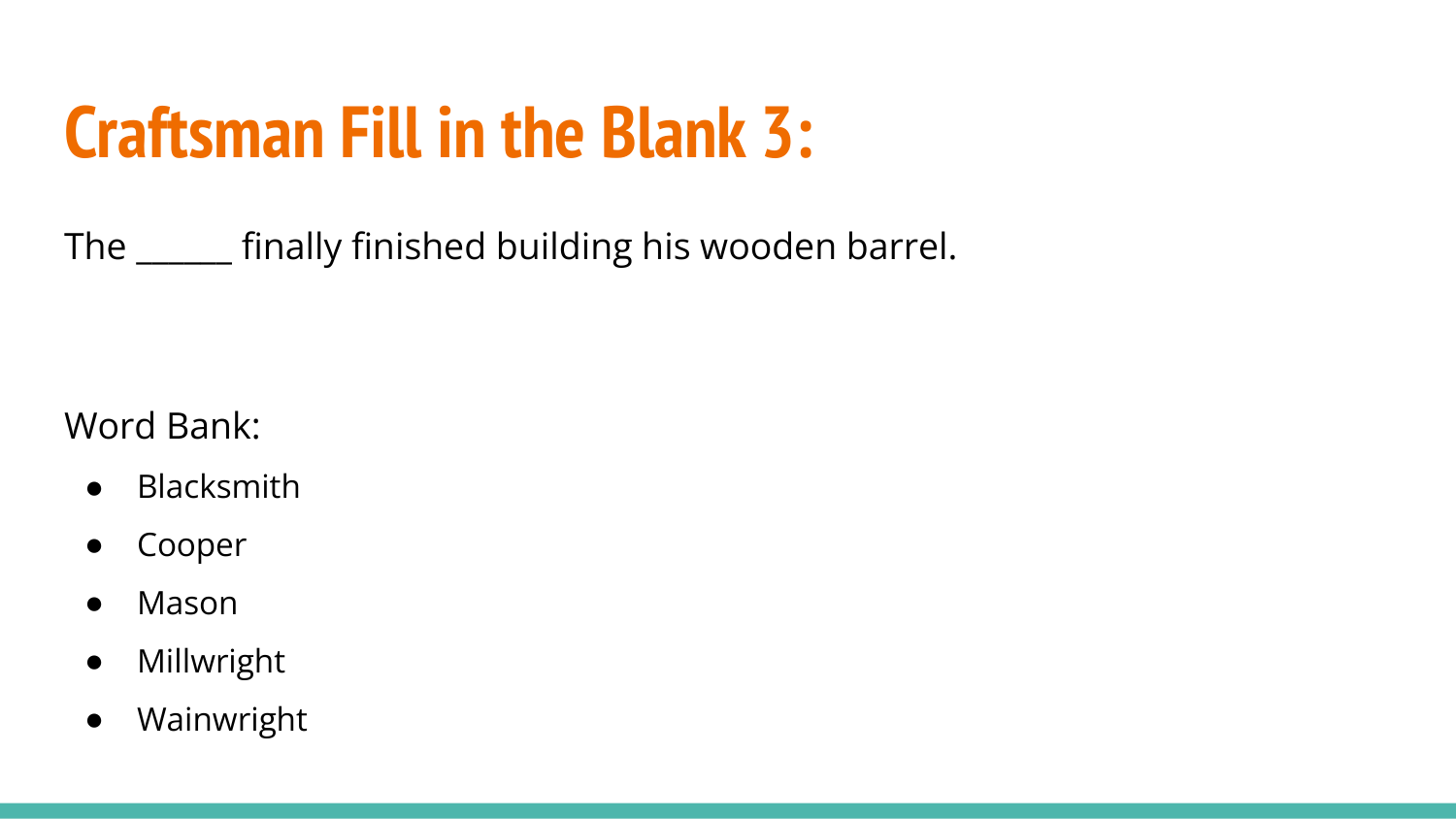

# Craftsman Fill in the Blank 3:
The ______ finally finished building his wooden barrel.

Word Bank:
Blacksmith
Cooper
Mason
Millwright
Wainwright